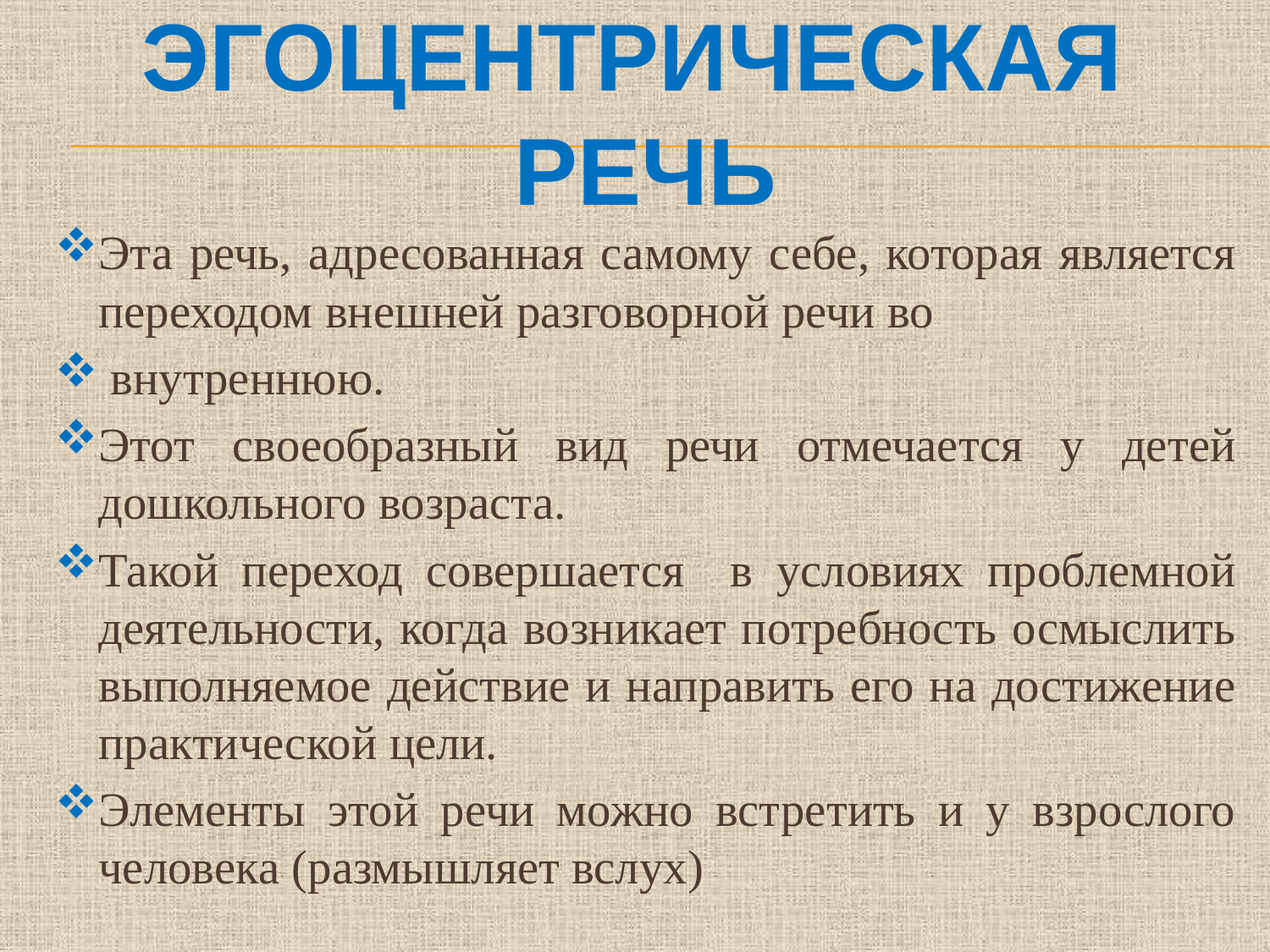

# эгоцентрическая  речь
Эта речь, адресованная самому себе, которая является переходом внешней разговорной речи во
 внутреннюю.
Этот своеобразный вид речи отмечается у детей дошкольного возраста.
Такой переход совершается  в условиях проблемной деятельности, когда возникает потребность осмыслить выполняемое действие и направить его на достижение практической цели.
Элементы этой речи можно встретить и у взрослого человека (размышляет вслух)